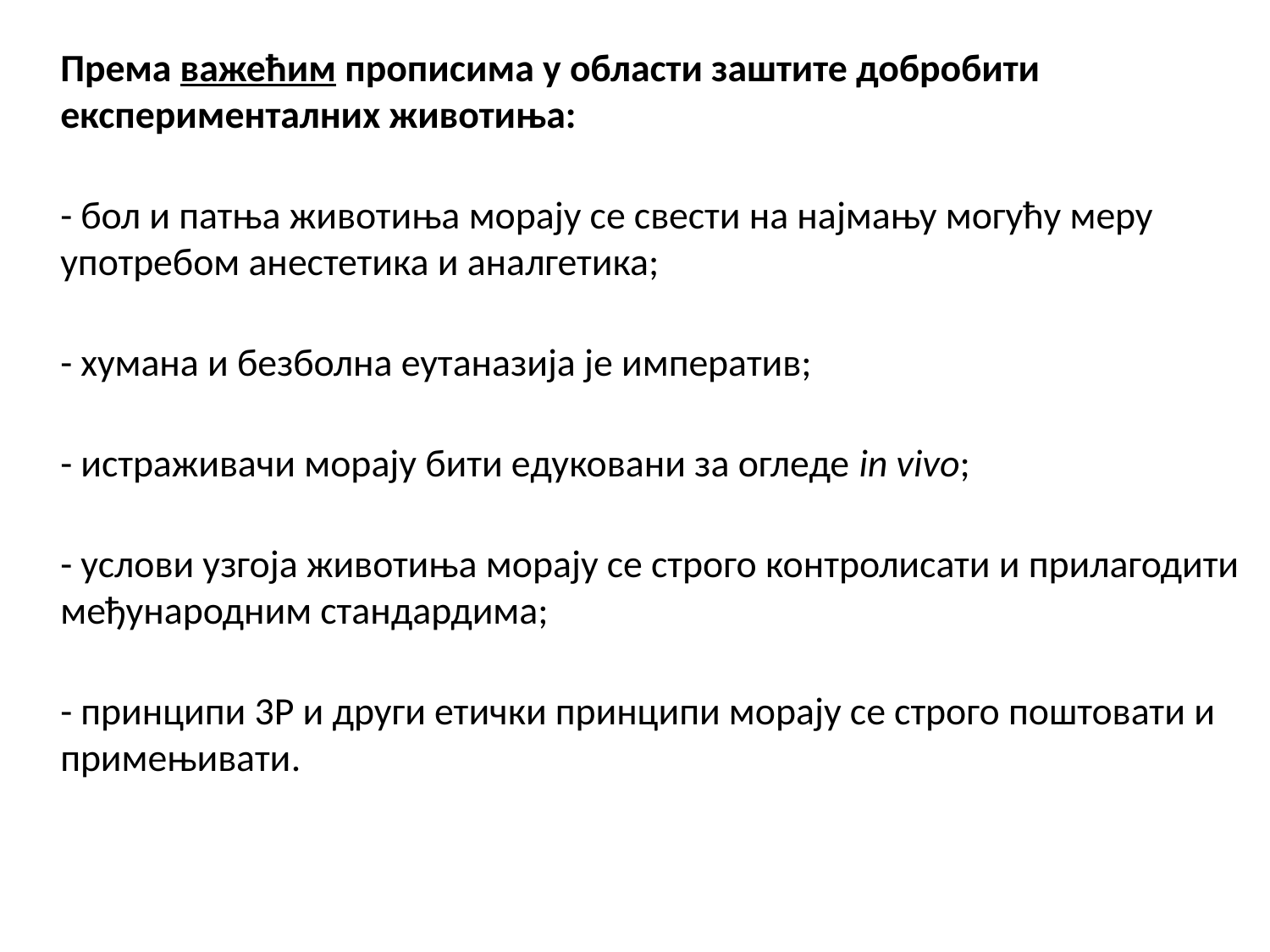

Према важећим прописима у области заштите добробити експерименталних животиња:
- бол и патња животиња морају се свести на најмању могућу меру употребом анестетика и аналгетика;
- хумана и безболна еутаназија је императив;
- истраживачи морају бити едуковани за огледе in vivo;
- услови узгоја животиња морају се строго контролисати и прилагодити међународним стандардима;
- принципи 3Р и други етички принципи морају се строго поштовати и примењивати.